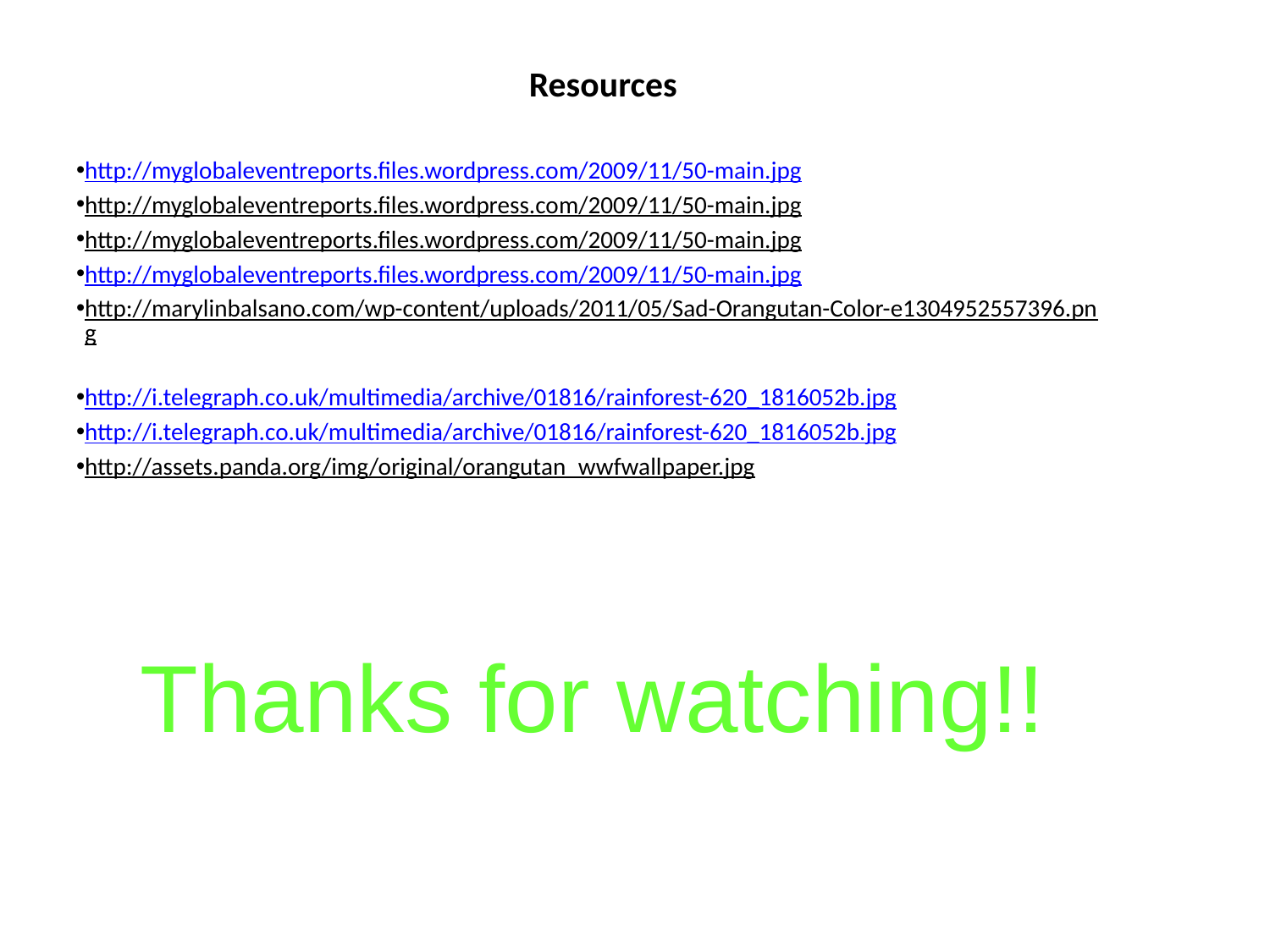

# Resources
http://myglobaleventreports.files.wordpress.com/2009/11/50-main.jpg
http://myglobaleventreports.files.wordpress.com/2009/11/50-main.jpg
http://myglobaleventreports.files.wordpress.com/2009/11/50-main.jpg
http://myglobaleventreports.files.wordpress.com/2009/11/50-main.jpg
http://marylinbalsano.com/wp-content/uploads/2011/05/Sad-Orangutan-Color-e1304952557396.png
http://i.telegraph.co.uk/multimedia/archive/01816/rainforest-620_1816052b.jpg
http://i.telegraph.co.uk/multimedia/archive/01816/rainforest-620_1816052b.jpg
http://assets.panda.org/img/original/orangutan_wwfwallpaper.jpg

Thanks for watching!!